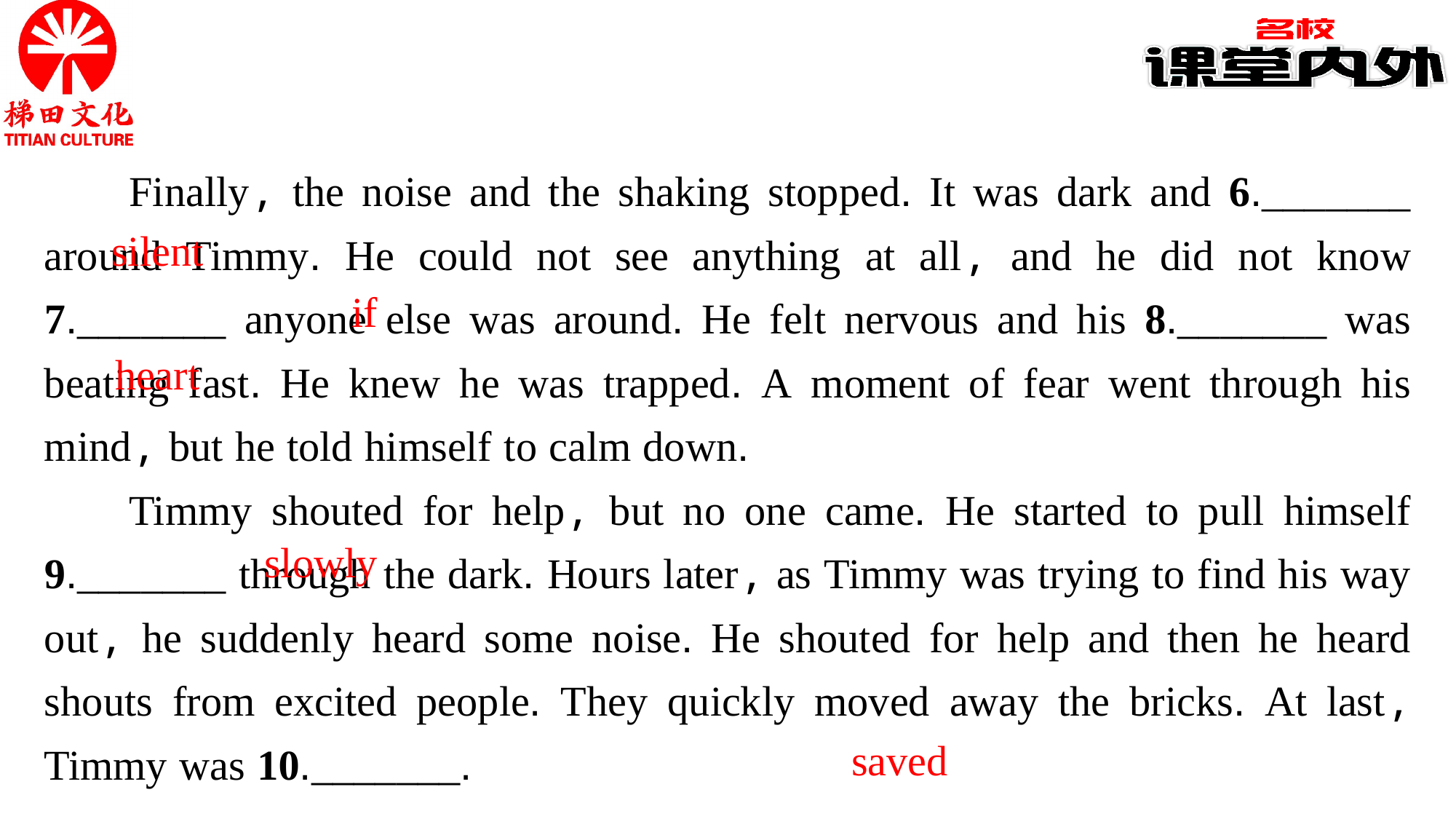

Finally, the noise and the shaking stopped. It was dark and 6._______ around Timmy. He could not see anything at all, and he did not know 7._______ anyone else was around. He felt nervous and his 8._______ was beating fast. He knew he was trapped. A moment of fear went through his mind, but he told himself to calm down.
Timmy shouted for help, but no one came. He started to pull himself 9._______ through the dark. Hours later, as Timmy was trying to find his way out, he suddenly heard some noise. He shouted for help and then he heard shouts from excited people. They quickly moved away the bricks. At last, Timmy was 10._______.
silent
if
heart
slowly
saved